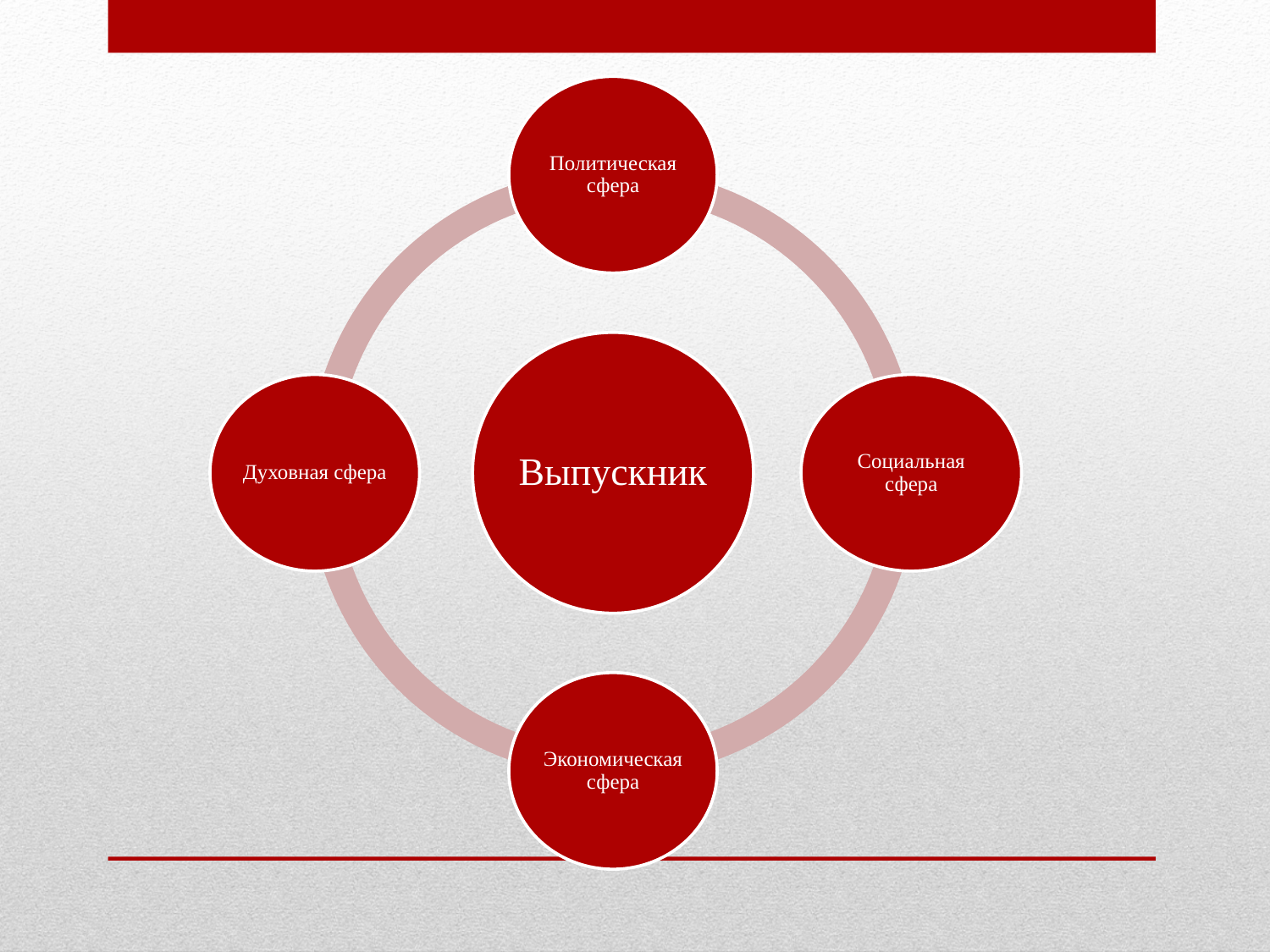

Выпускник
Политическая сфера
Социальная сфера
Экономическая сфера
Духовная сфера
#